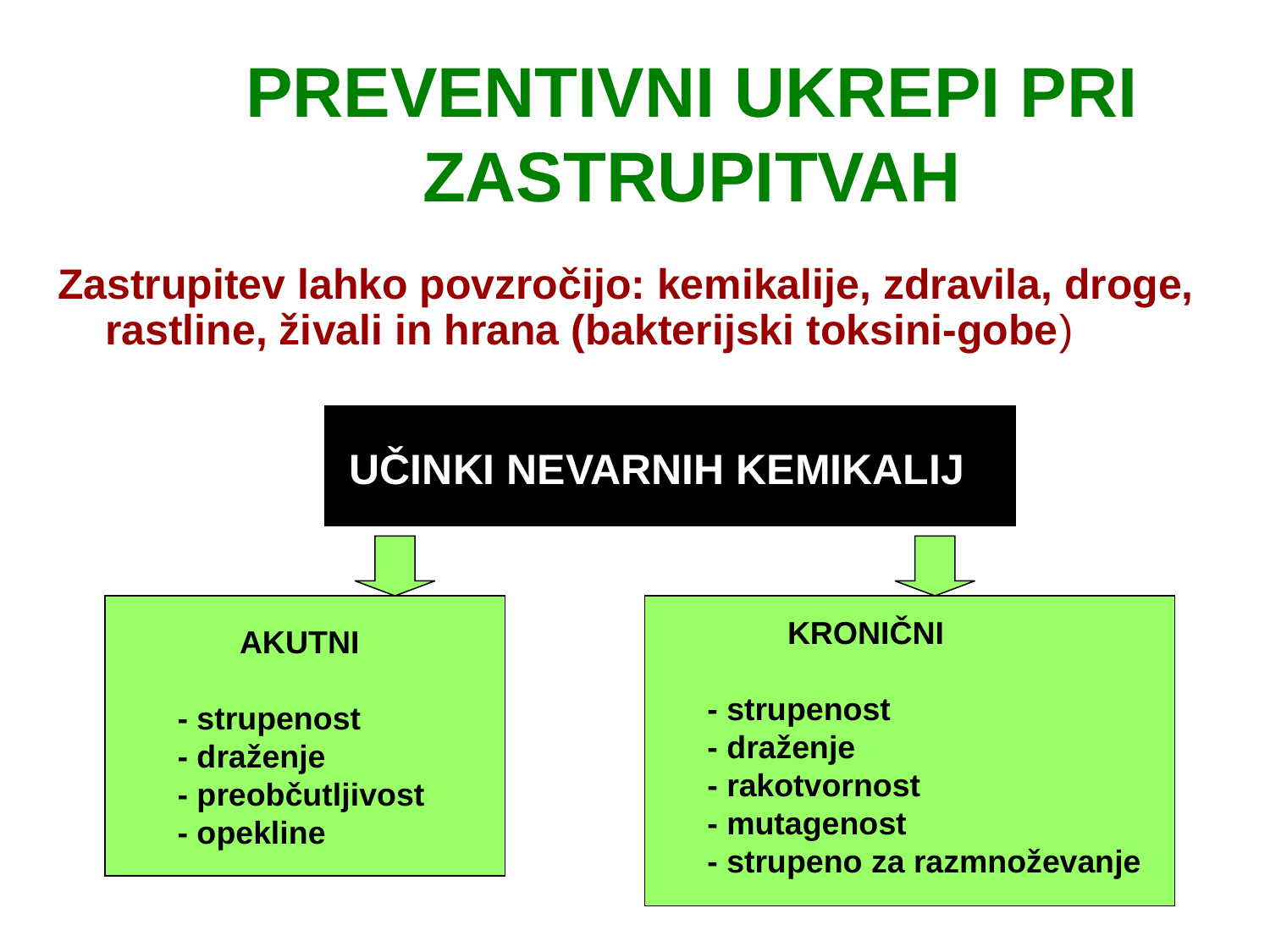

# PREVENTIVNI UKREPI PRI ZASTRUPITVAH
Zastrupitev lahko povzročijo: kemikalije, zdravila, droge, rastline, živali in hrana (bakterijski toksini-gobe)

UČINKI NEVARNIH KEMIKALIJ

       AKUTNI
- strupenost
- draženje
- preobčutljivost
- opekline

         KRONIČNI

- strupenost
- draženje
- rakotvornost
- mutagenost
- strupeno za razmnoževanje